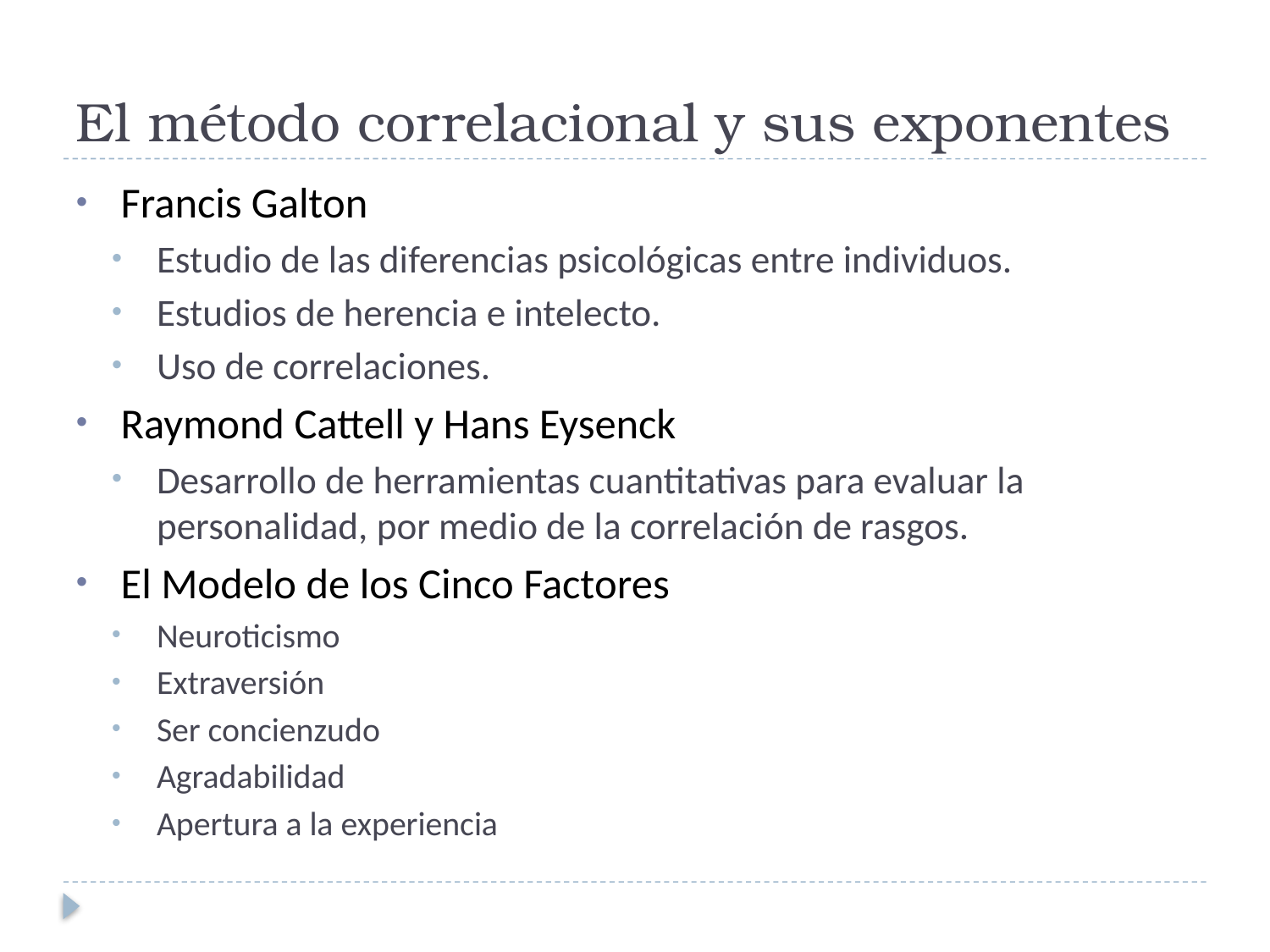

# El método correlacional y sus exponentes
Francis Galton
Estudio de las diferencias psicológicas entre individuos.
Estudios de herencia e intelecto.
Uso de correlaciones.
Raymond Cattell y Hans Eysenck
Desarrollo de herramientas cuantitativas para evaluar la personalidad, por medio de la correlación de rasgos.
El Modelo de los Cinco Factores
Neuroticismo
Extraversión
Ser concienzudo
Agradabilidad
Apertura a la experiencia